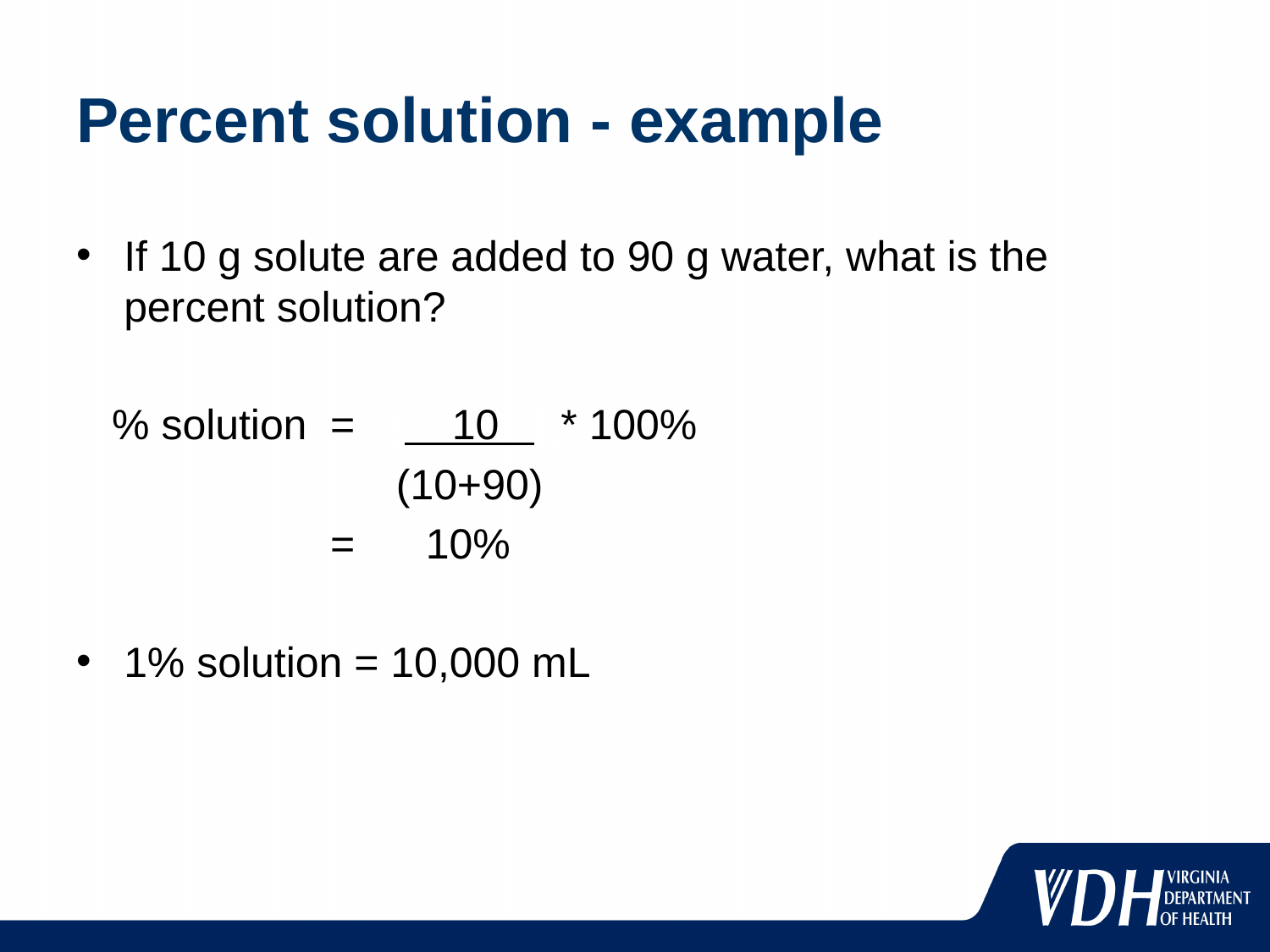

# Percent solution - example
If 10 g solute are added to 90 g water, what is the percent solution?

   % solution 	=   (    10   ) * 100%
                           (10+90)
		=      10%

1% solution = 10,000 mL